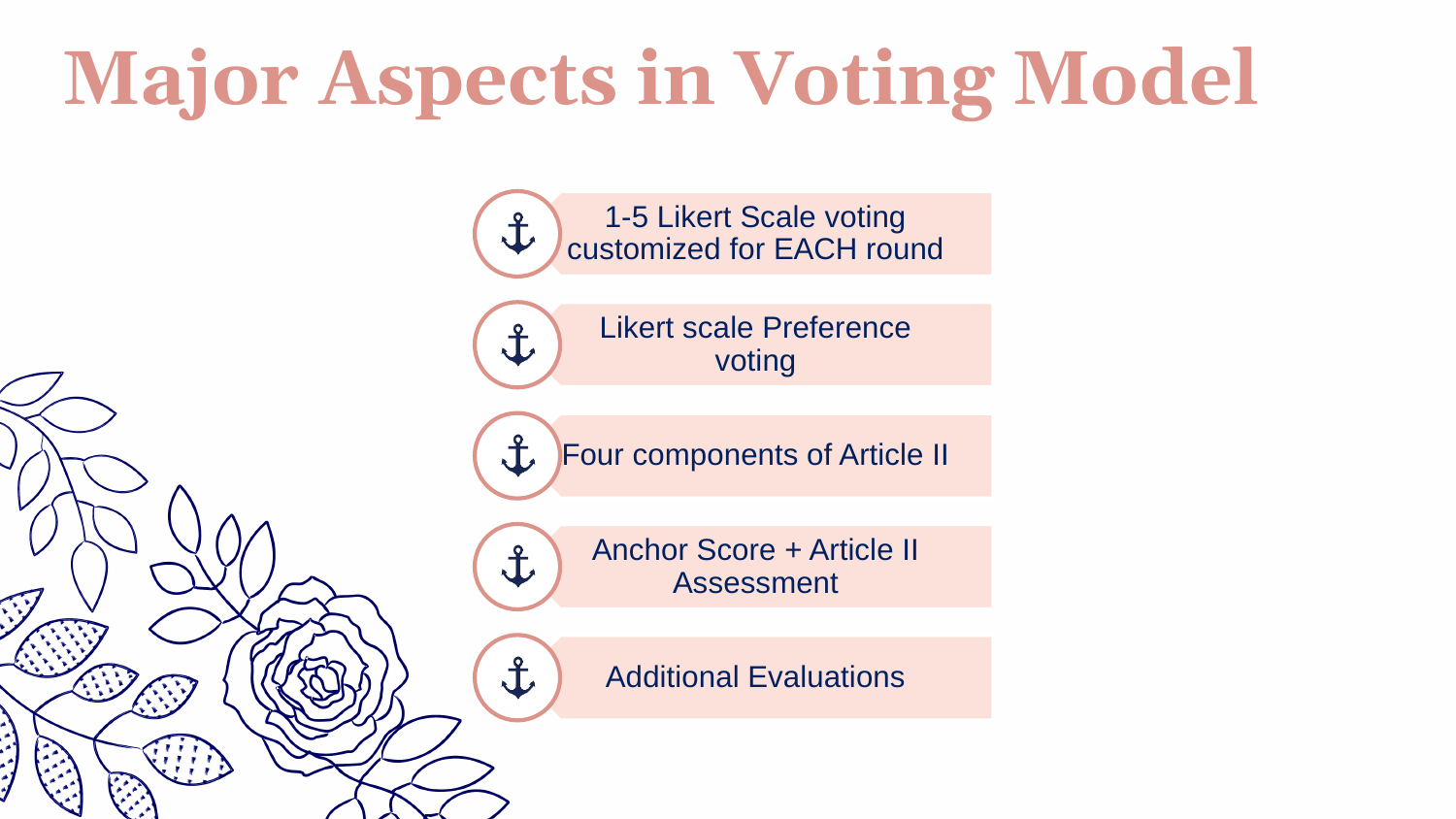

Major Aspects in Voting Model

1-5 Likert Scale voting customized for EACH round
Likert scale Preference voting
Four components of Article II
Anchor Score + Article II Assessment
Additional Evaluations